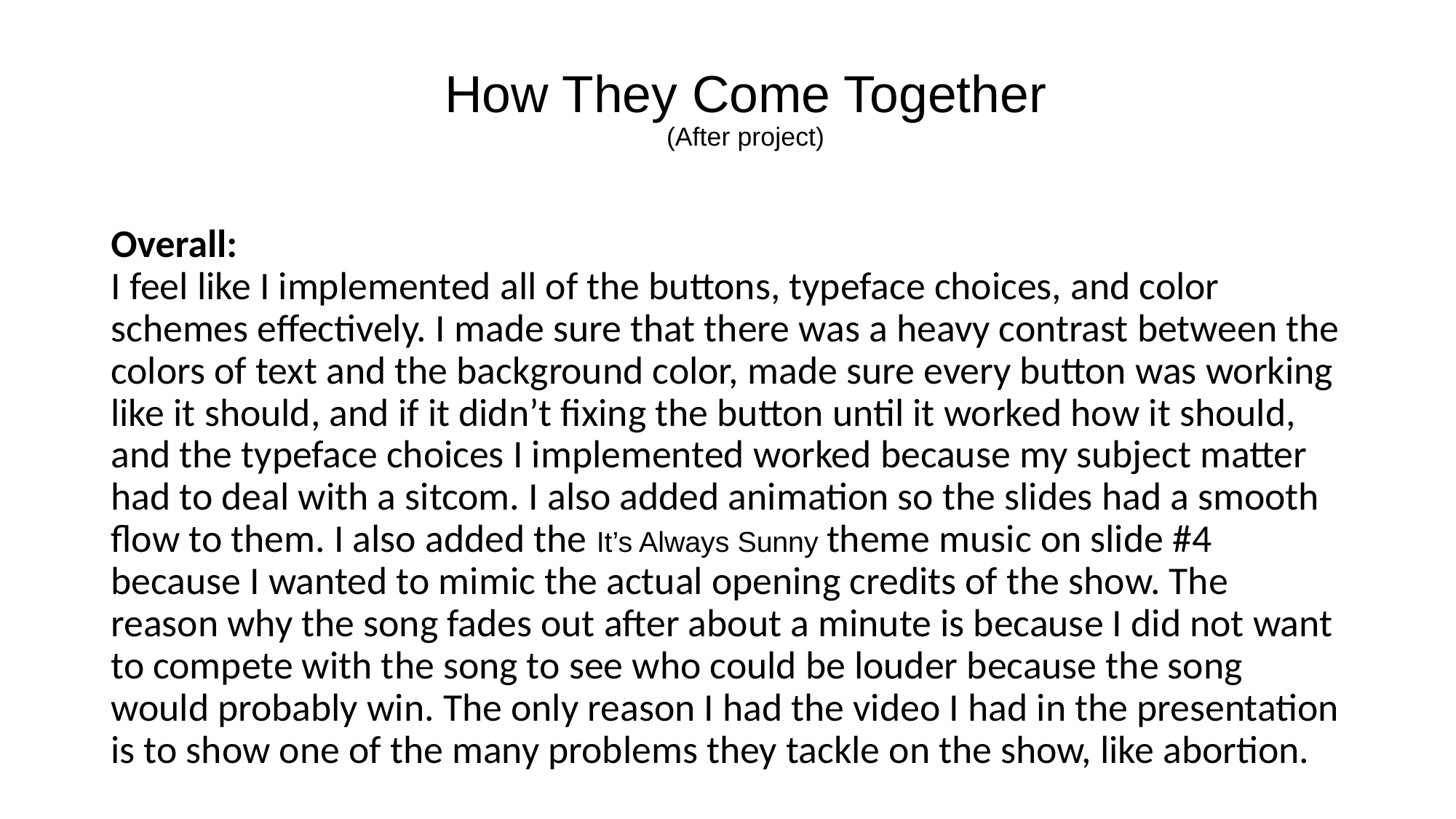

How They Come Together
(After project)
Overall:
I feel like I implemented all of the buttons, typeface choices, and color schemes effectively. I made sure that there was a heavy contrast between the colors of text and the background color, made sure every button was working like it should, and if it didn’t fixing the button until it worked how it should, and the typeface choices I implemented worked because my subject matter had to deal with a sitcom. I also added animation so the slides had a smooth flow to them. I also added the It’s Always Sunny theme music on slide #4 because I wanted to mimic the actual opening credits of the show. The reason why the song fades out after about a minute is because I did not want to compete with the song to see who could be louder because the song would probably win. The only reason I had the video I had in the presentation is to show one of the many problems they tackle on the show, like abortion.